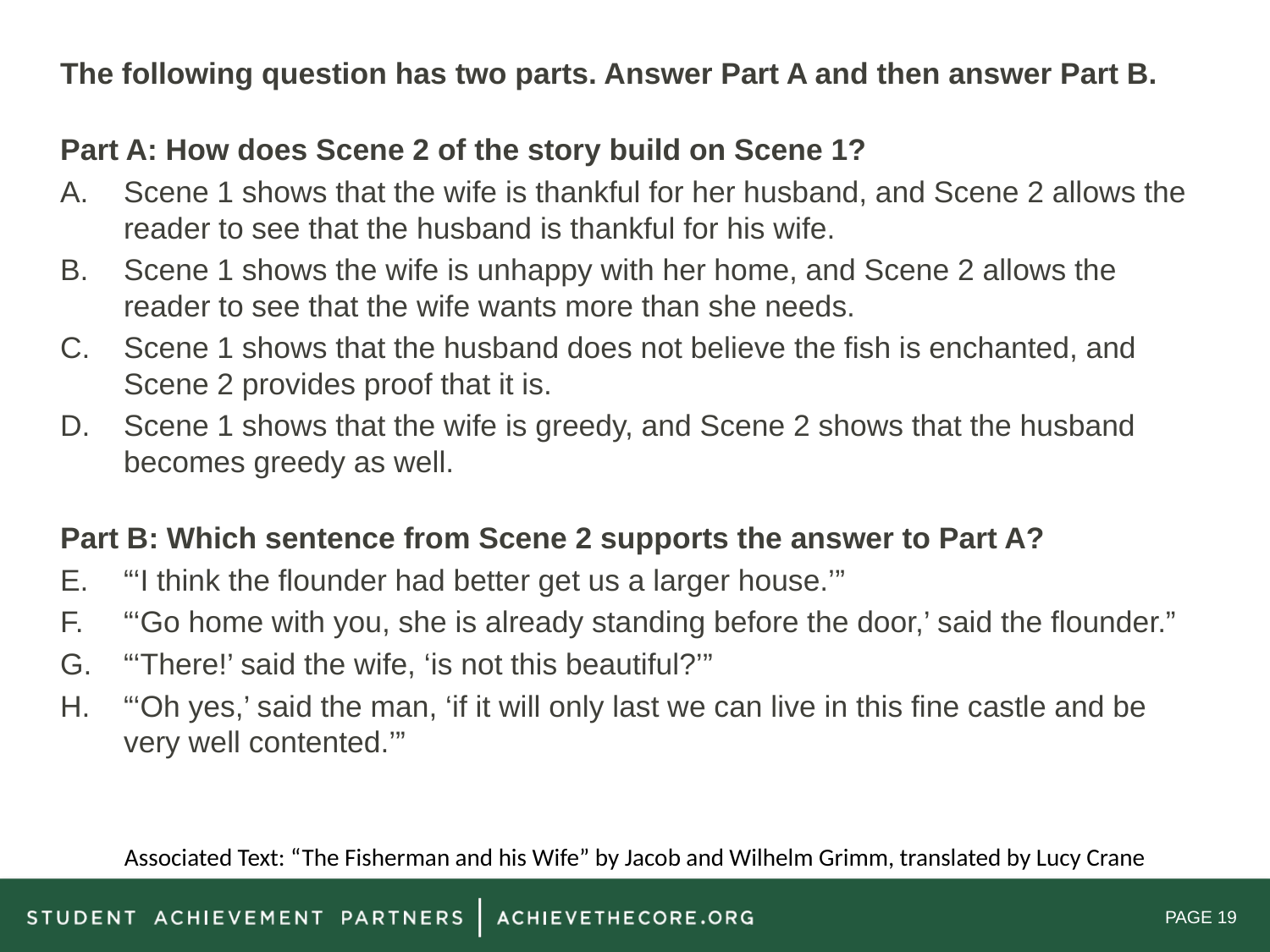

The following question has two parts. Answer Part A and then answer Part B.

Part A: How does Scene 2 of the story build on Scene 1?
Scene 1 shows that the wife is thankful for her husband, and Scene 2 allows the reader to see that the husband is thankful for his wife.
Scene 1 shows the wife is unhappy with her home, and Scene 2 allows the reader to see that the wife wants more than she needs.
Scene 1 shows that the husband does not believe the fish is enchanted, and Scene 2 provides proof that it is.
Scene 1 shows that the wife is greedy, and Scene 2 shows that the husband becomes greedy as well.

Part B: Which sentence from Scene 2 supports the answer to Part A?
“‘I think the flounder had better get us a larger house.’”
“‘Go home with you, she is already standing before the door,’ said the flounder.”
“‘There!’ said the wife, ‘is not this beautiful?’”
“‘Oh yes,’ said the man, ‘if it will only last we can live in this fine castle and be very well contented.’”
Associated Text: “The Fisherman and his Wife” by Jacob and Wilhelm Grimm, translated by Lucy Crane